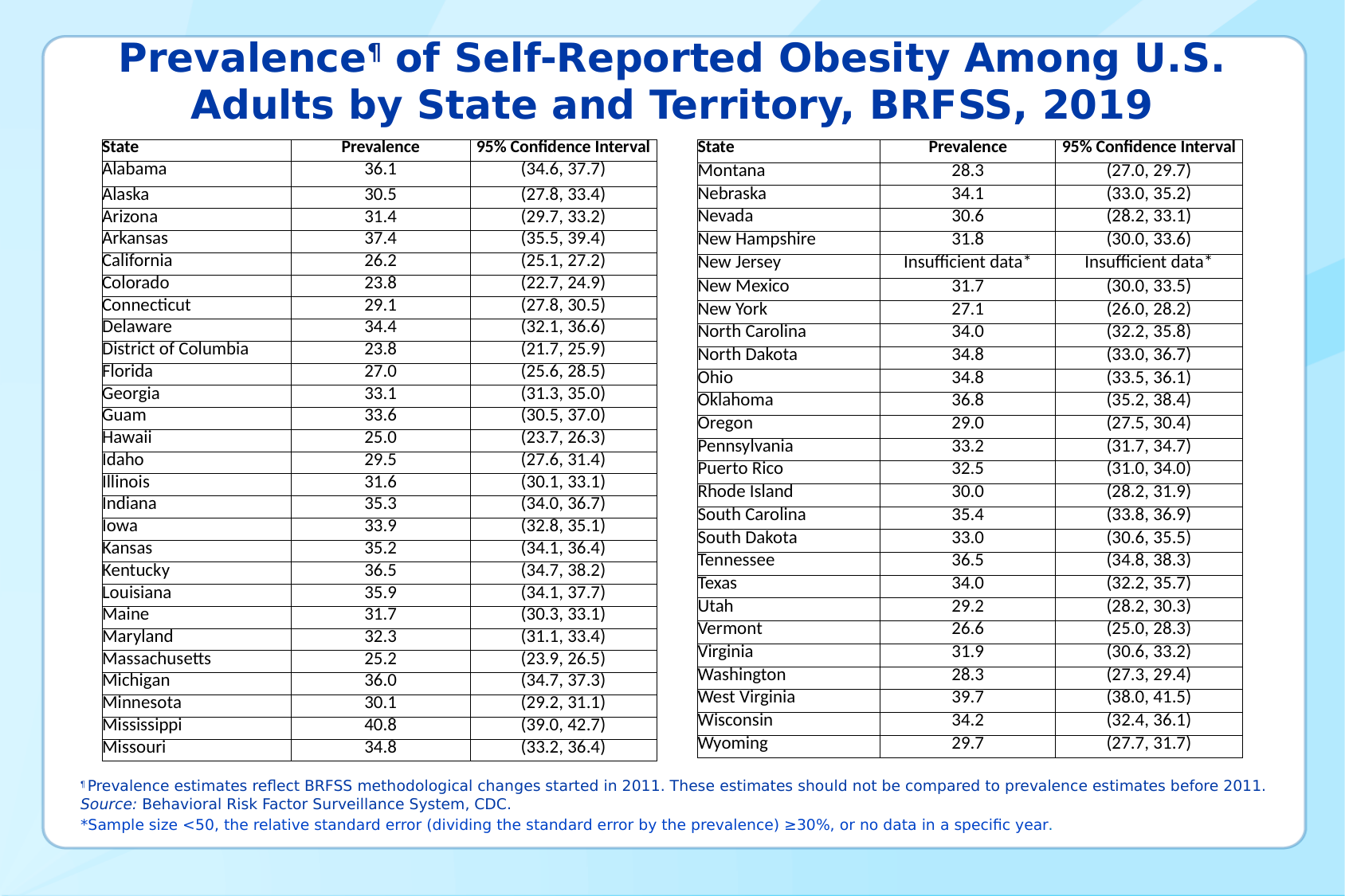

# Prevalence¶ of Self-Reported Obesity Among U.S. Adults by State and Territory, BRFSS, 2019
| State | Prevalence | 95% Confidence Interval |
| --- | --- | --- |
| Alabama | 36.1 | (34.6, 37.7) |
| Alaska | 30.5 | (27.8, 33.4) |
| Arizona | 31.4 | (29.7, 33.2) |
| Arkansas | 37.4 | (35.5, 39.4) |
| California | 26.2 | (25.1, 27.2) |
| Colorado | 23.8 | (22.7, 24.9) |
| Connecticut | 29.1 | (27.8, 30.5) |
| Delaware | 34.4 | (32.1, 36.6) |
| District of Columbia | 23.8 | (21.7, 25.9) |
| Florida | 27.0 | (25.6, 28.5) |
| Georgia | 33.1 | (31.3, 35.0) |
| Guam | 33.6 | (30.5, 37.0) |
| Hawaii | 25.0 | (23.7, 26.3) |
| Idaho | 29.5 | (27.6, 31.4) |
| Illinois | 31.6 | (30.1, 33.1) |
| Indiana | 35.3 | (34.0, 36.7) |
| Iowa | 33.9 | (32.8, 35.1) |
| Kansas | 35.2 | (34.1, 36.4) |
| Kentucky | 36.5 | (34.7, 38.2) |
| Louisiana | 35.9 | (34.1, 37.7) |
| Maine | 31.7 | (30.3, 33.1) |
| Maryland | 32.3 | (31.1, 33.4) |
| Massachusetts | 25.2 | (23.9, 26.5) |
| Michigan | 36.0 | (34.7, 37.3) |
| Minnesota | 30.1 | (29.2, 31.1) |
| Mississippi | 40.8 | (39.0, 42.7) |
| Missouri | 34.8 | (33.2, 36.4) |
| State | Prevalence | 95% Confidence Interval |
| --- | --- | --- |
| Montana | 28.3 | (27.0, 29.7) |
| Nebraska | 34.1 | (33.0, 35.2) |
| Nevada | 30.6 | (28.2, 33.1) |
| New Hampshire | 31.8 | (30.0, 33.6) |
| New Jersey | Insufficient data\* | Insufficient data\* |
| New Mexico | 31.7 | (30.0, 33.5) |
| New York | 27.1 | (26.0, 28.2) |
| North Carolina | 34.0 | (32.2, 35.8) |
| North Dakota | 34.8 | (33.0, 36.7) |
| Ohio | 34.8 | (33.5, 36.1) |
| Oklahoma | 36.8 | (35.2, 38.4) |
| Oregon | 29.0 | (27.5, 30.4) |
| Pennsylvania | 33.2 | (31.7, 34.7) |
| Puerto Rico | 32.5 | (31.0, 34.0) |
| Rhode Island | 30.0 | (28.2, 31.9) |
| South Carolina | 35.4 | (33.8, 36.9) |
| South Dakota | 33.0 | (30.6, 35.5) |
| Tennessee | 36.5 | (34.8, 38.3) |
| Texas | 34.0 | (32.2, 35.7) |
| Utah | 29.2 | (28.2, 30.3) |
| Vermont | 26.6 | (25.0, 28.3) |
| Virginia | 31.9 | (30.6, 33.2) |
| Washington | 28.3 | (27.3, 29.4) |
| West Virginia | 39.7 | (38.0, 41.5) |
| Wisconsin | 34.2 | (32.4, 36.1) |
| Wyoming | 29.7 | (27.7, 31.7) |
¶ Prevalence estimates reflect BRFSS methodological changes started in 2011. These estimates should not be compared to prevalence estimates before 2011. Source: Behavioral Risk Factor Surveillance System, CDC.
*Sample size <50, the relative standard error (dividing the standard error by the prevalence) ≥30%, or no data in a specific year.